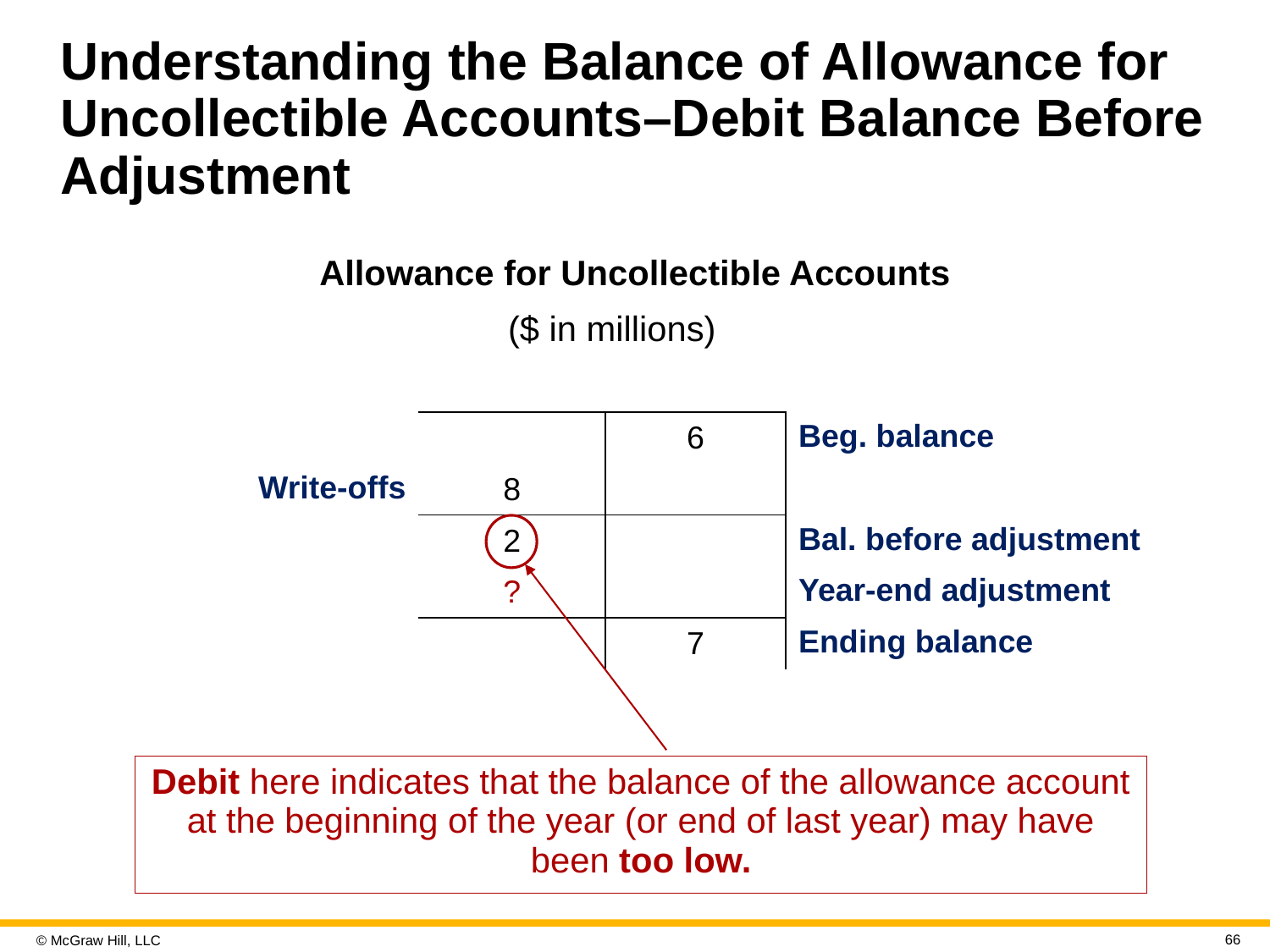

# Understanding the Balance of Allowance for Uncollectible Accounts–Debit Balance Before Adjustment
Allowance for Uncollectible Accounts
($ in millions)
|  |  | 6 | Beg. balance |
| --- | --- | --- | --- |
| Write-offs | 8 |  |  |
|  | 2 |  | Bal. before adjustment |
|  | ? |  | Year-end adjustment |
|  |  | 7 | Ending balance |

Debit here indicates that the balance of the allowance account at the beginning of the year (or end of last year) may have been too low.
66